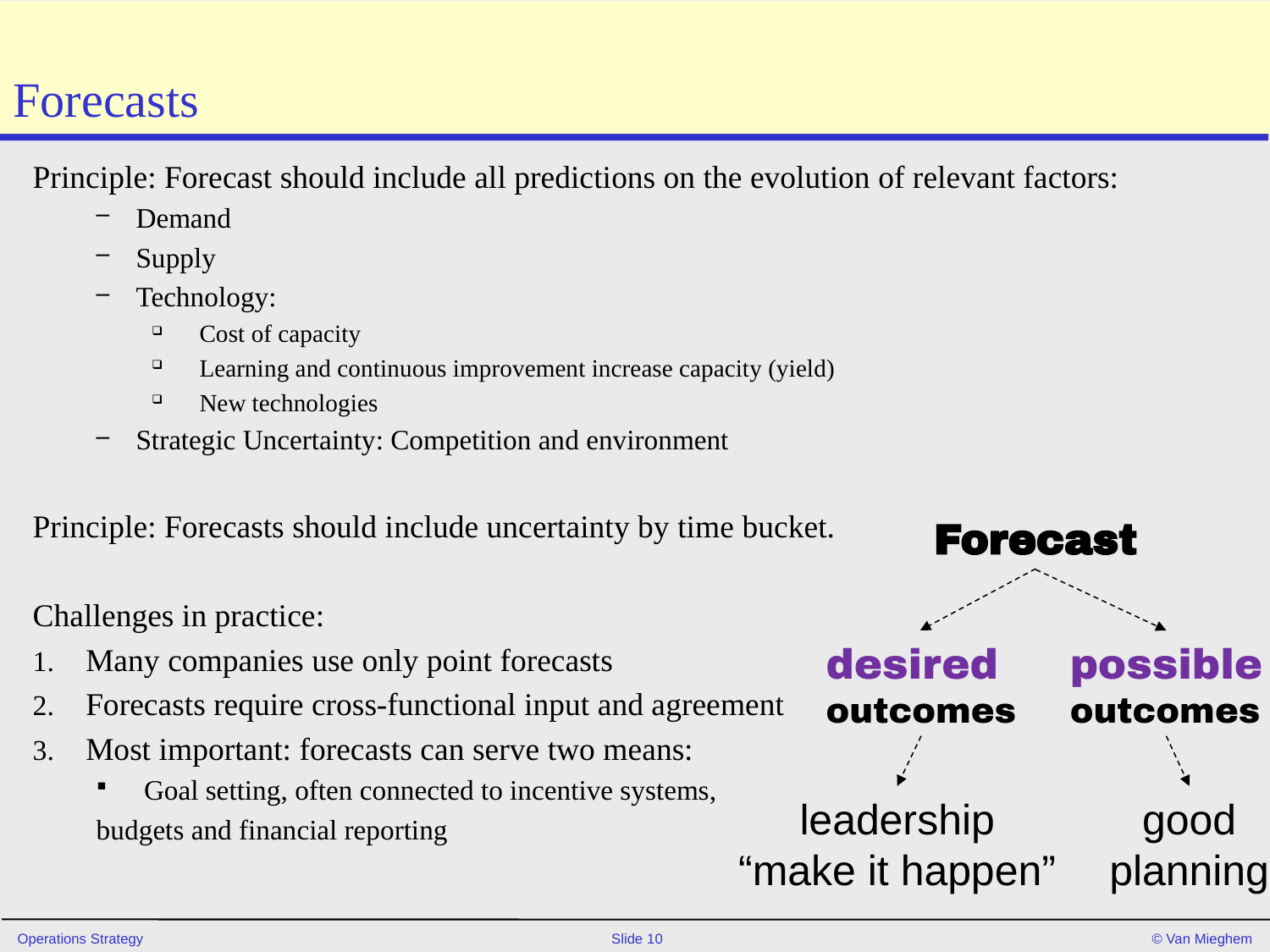

# Forecasts
Principle: Forecast should include all predictions on the evolution of relevant factors:
Demand
Supply
Technology:
Cost of capacity
Learning and continuous improvement increase capacity (yield)
New technologies
Strategic Uncertainty: Competition and environment

Principle: Forecasts should include uncertainty by time bucket.

Challenges in practice:
Many companies use only point forecasts
Forecasts require cross-functional input and agreement
Most important: forecasts can serve two means:
Goal setting, often connected to incentive systems,
budgets and financial reporting

Forecast
desired
outcomes
possible
outcomes
leadership
“make it happen”
good
planning